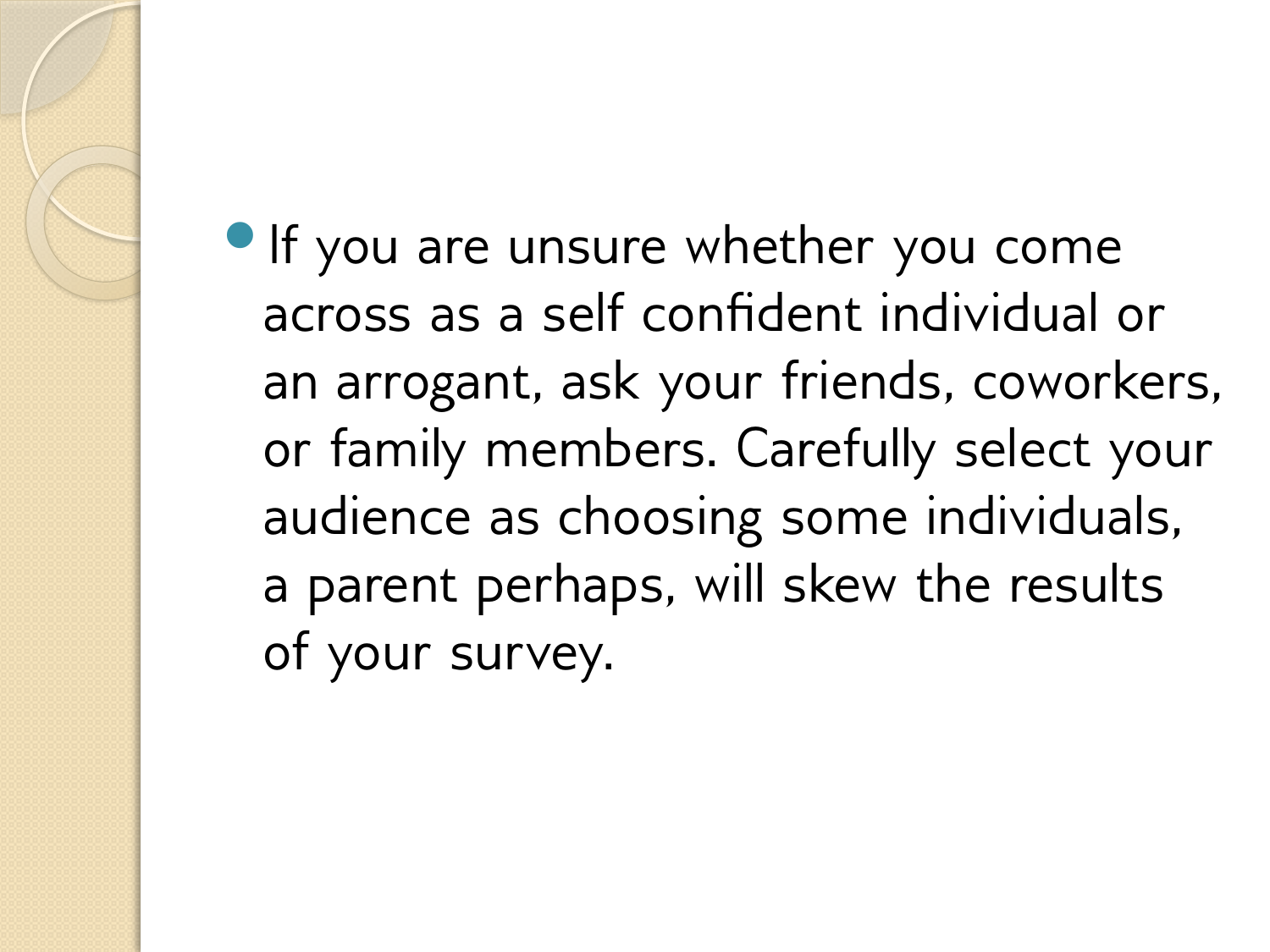

#
If you are unsure whether you come across as a self confident individual or an arrogant, ask your friends, coworkers, or family members. Carefully select your audience as choosing some individuals, a parent perhaps, will skew the results of your survey.